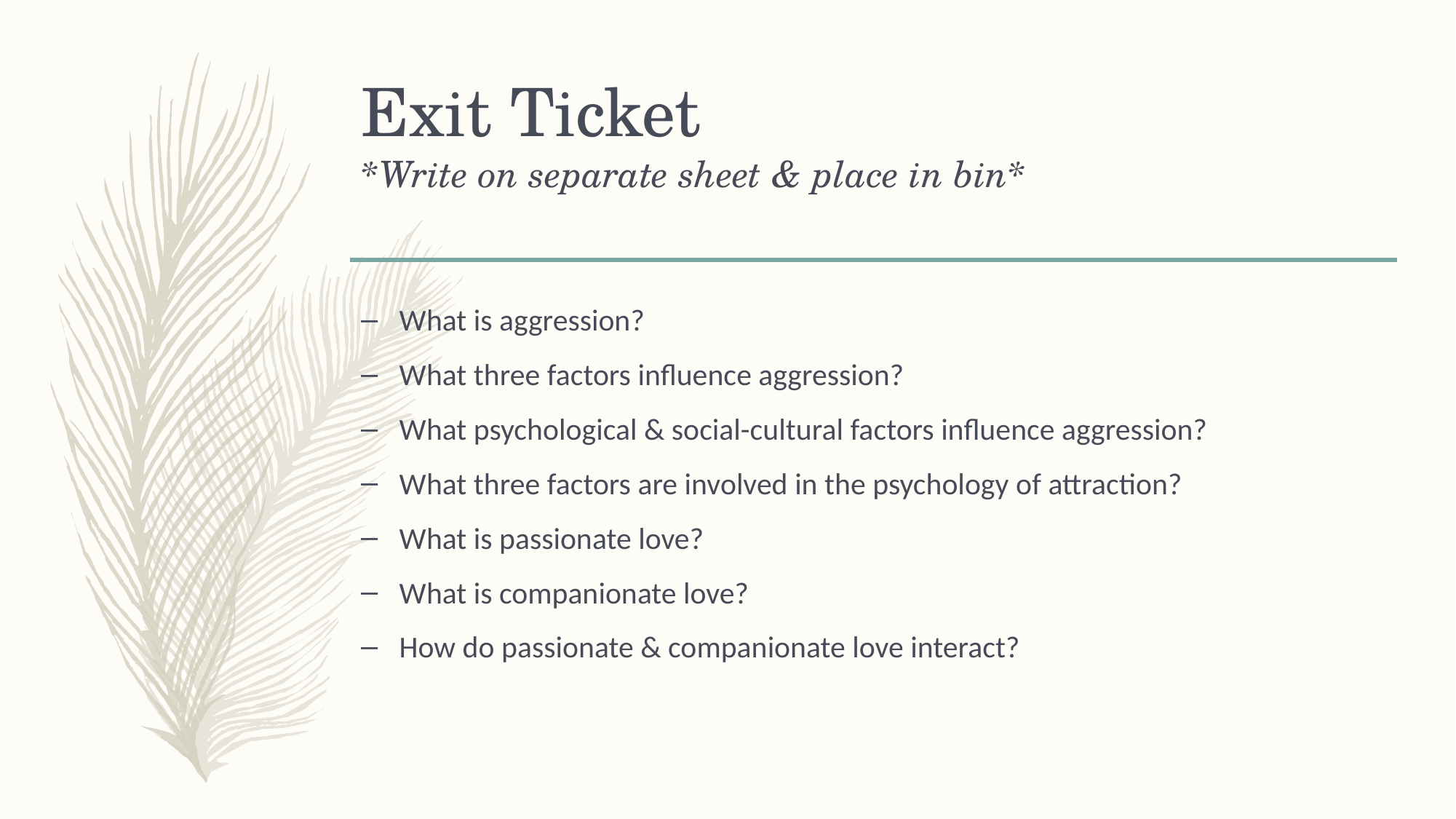

# Exit Ticket *Write on separate sheet & place in bin*
What is aggression?
What three factors influence aggression?
What psychological & social-cultural factors influence aggression?
What three factors are involved in the psychology of attraction?
What is passionate love?
What is companionate love?
How do passionate & companionate love interact?